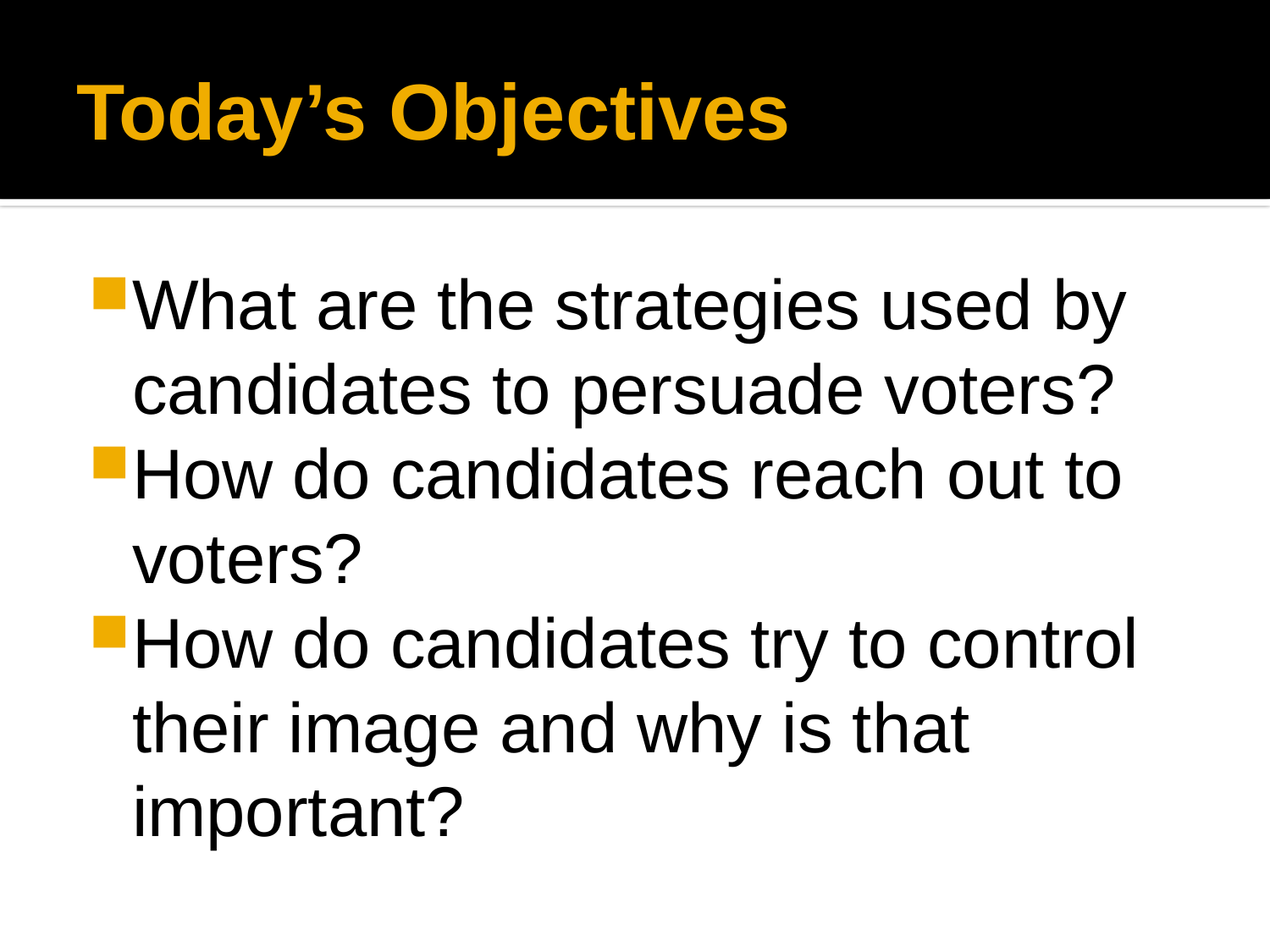

# Today’s Objectives
What are the strategies used by candidates to persuade voters?
How do candidates reach out to voters?
How do candidates try to control their image and why is that important?